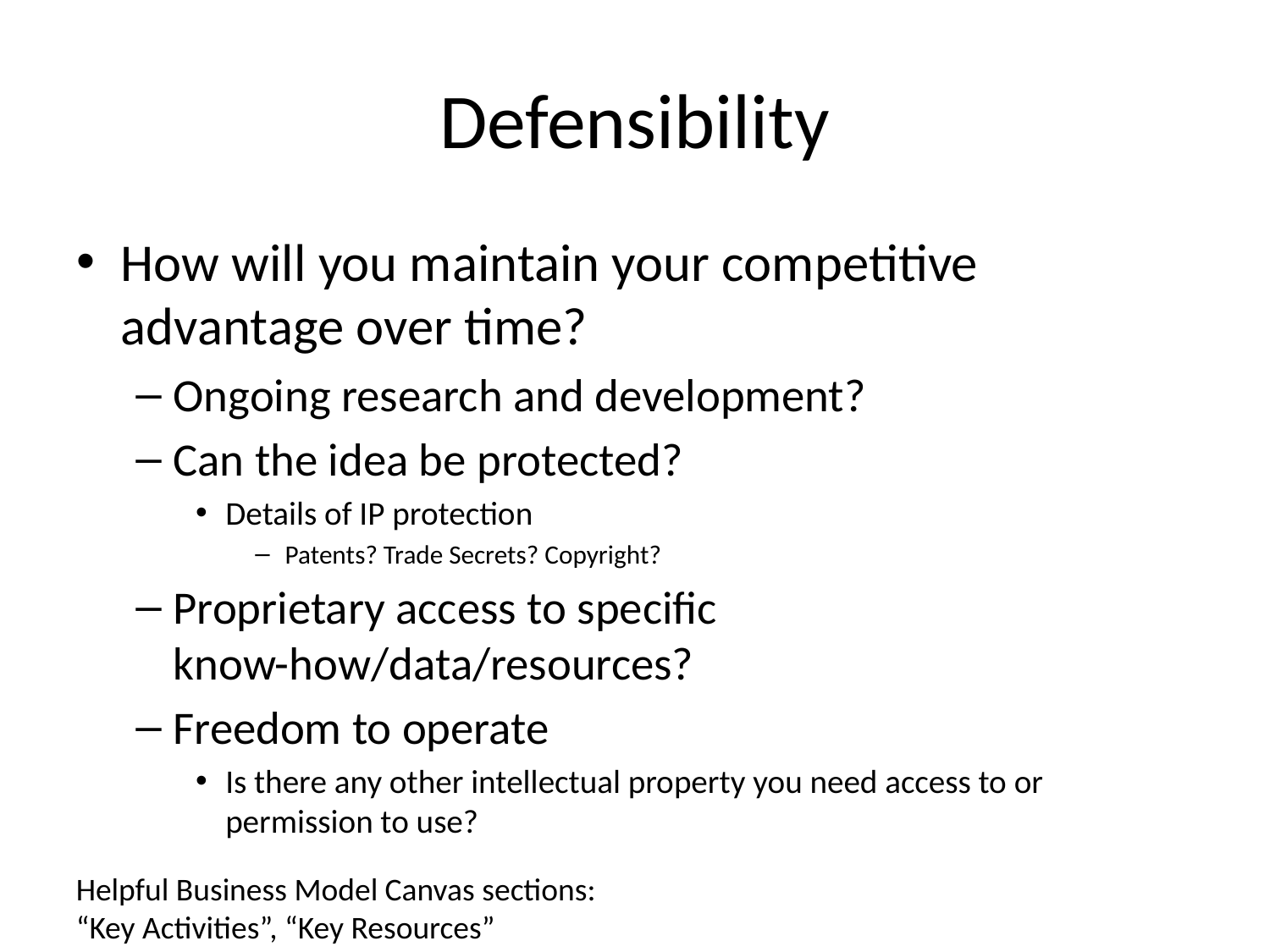

# Defensibility
How will you maintain your competitive advantage over time?
Ongoing research and development?
Can the idea be protected?
Details of IP protection
Patents? Trade Secrets? Copyright?
Proprietary access to specific know-how/data/resources?
Freedom to operate
Is there any other intellectual property you need access to or permission to use?

Helpful Business Model Canvas sections: “Key Activities”, “Key Resources”